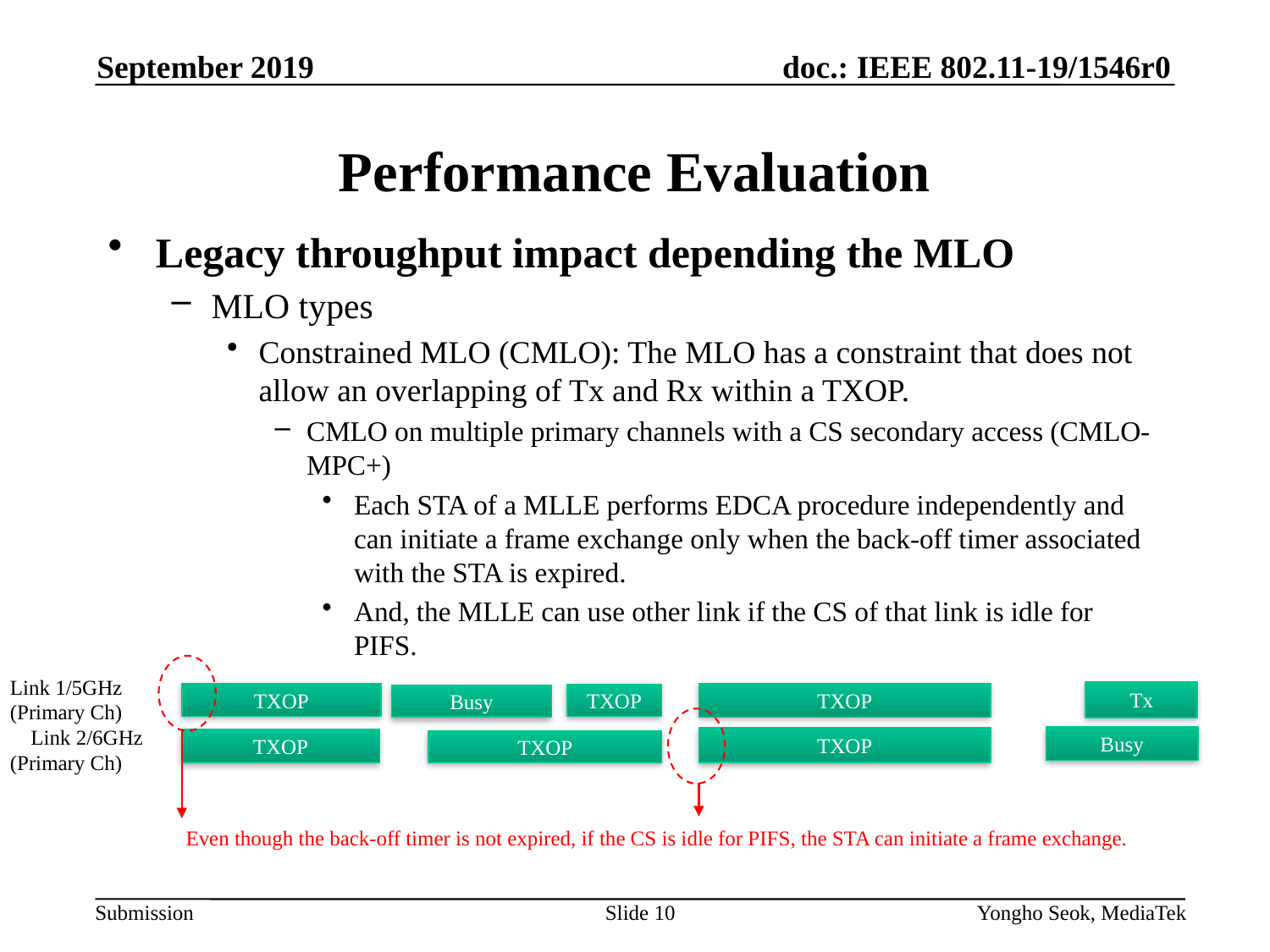

September 2019
# Performance Evaluation
Legacy throughput impact depending the MLO
MLO types
Constrained MLO (CMLO): The MLO has a constraint that does not allow an overlapping of Tx and Rx within a TXOP.
CMLO on multiple primary channels with a CS secondary access (CMLO-MPC+)
Each STA of a MLLE performs EDCA procedure independently and can initiate a frame exchange only when the back-off timer associated with the STA is expired.
And, the MLLE can use other link if the CS of that link is idle for PIFS.

Link 1/5GHz
(Primary Ch)

(Primary Ch)
Tx
TXOP
TXOP
TXOP
Busy

Link 2/6GHz
Busy
TXOP
TXOP
TXOP
Even though the back-off timer is not expired, if the CS is idle for PIFS, the STA can initiate a frame exchange.
Slide 10
Yongho Seok, MediaTek